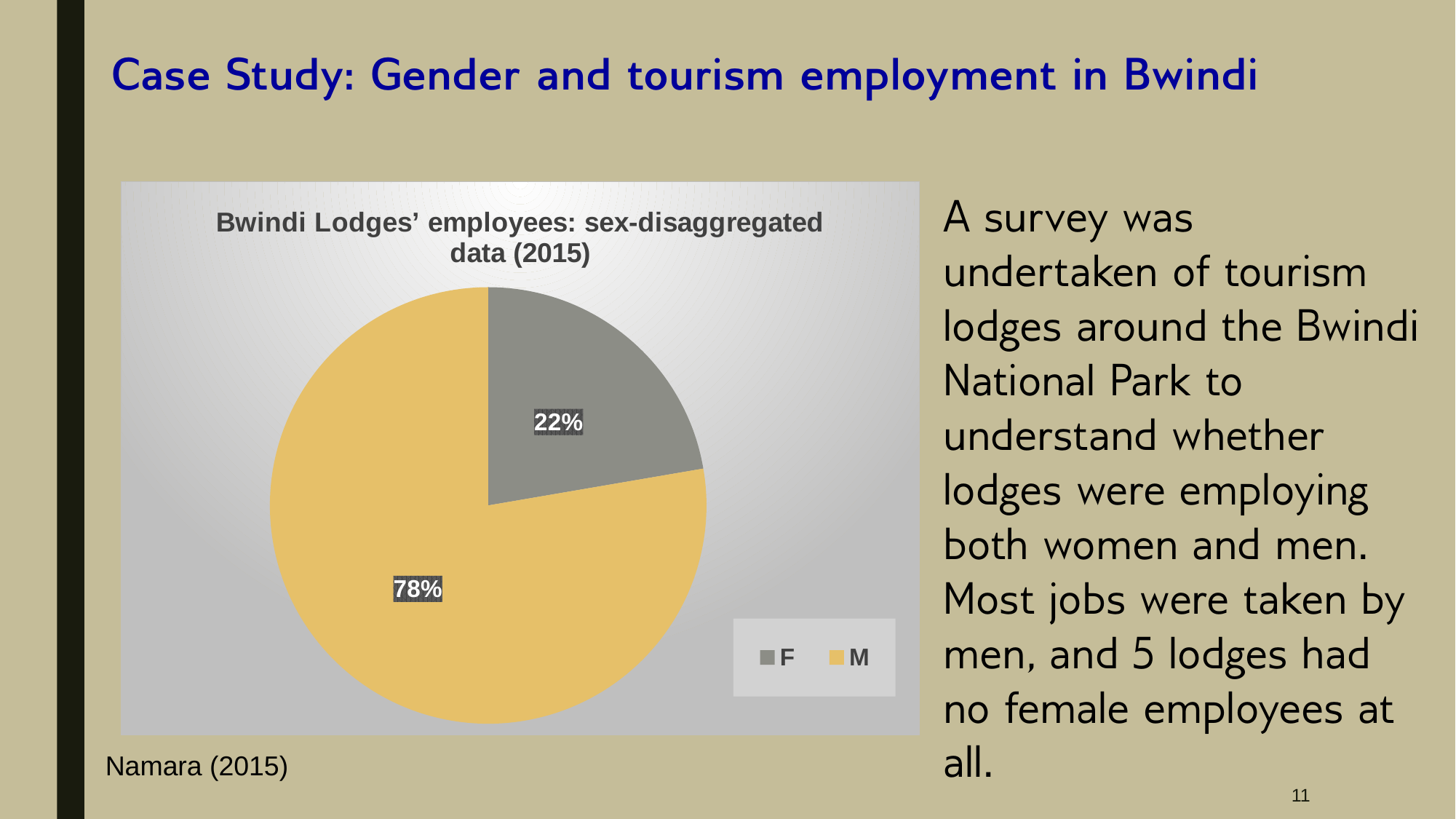

# Case Study: Gender and tourism employment in Bwindi

### Chart: Bwindi Lodges’ employees: sex-disaggregated data (2015)

| Category |  |
|---|---|
| F | 0.223 |
| M | 0.777 |
A survey was undertaken of tourism lodges around the Bwindi National Park to understand whether lodges were employing both women and men. Most jobs were taken by men, and 5 lodges had no female employees at all.
Namara (2015)
11